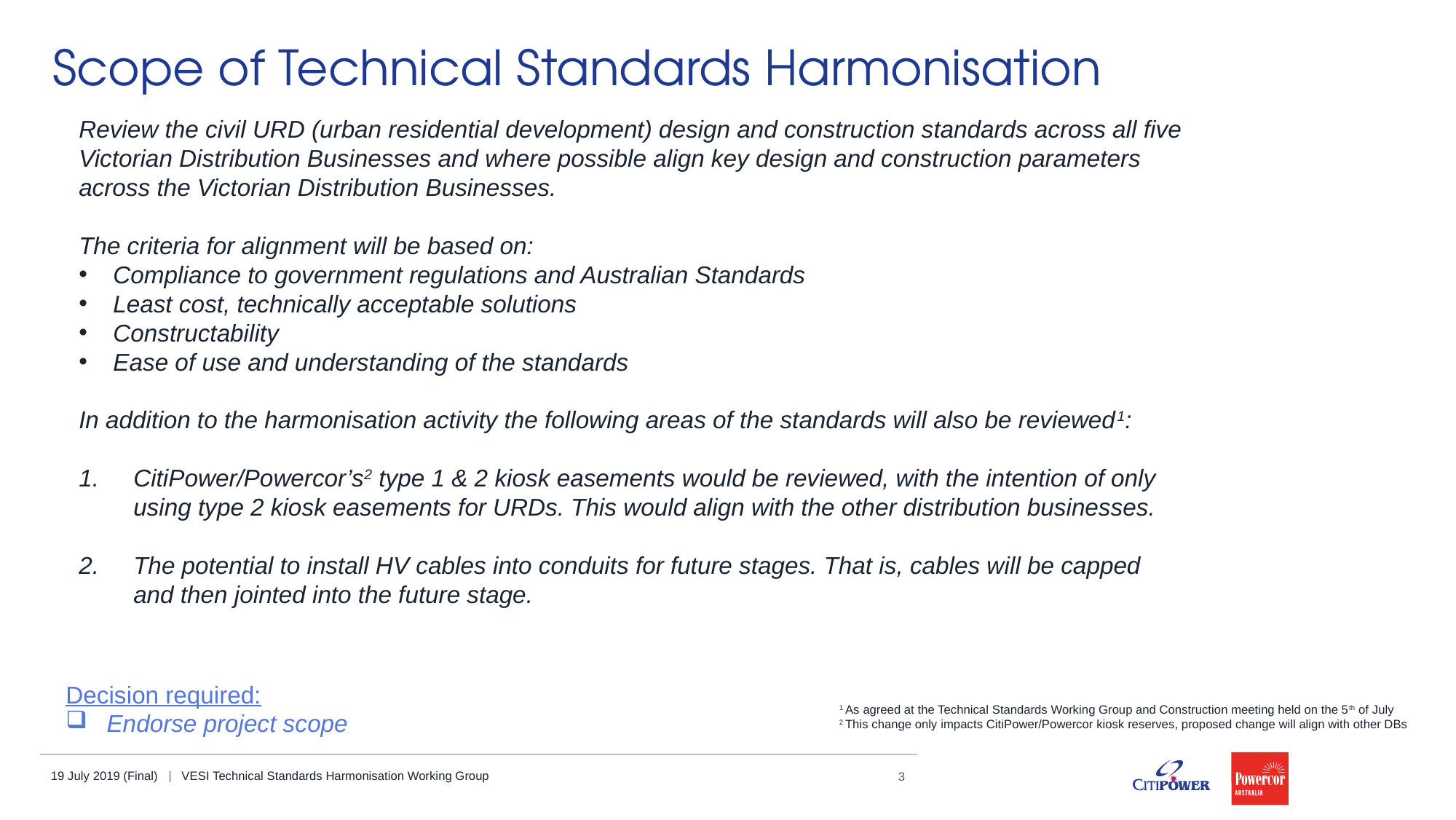

# Scope of Technical Standards Harmonisation
Review the civil URD (urban residential development) design and construction standards across all five Victorian Distribution Businesses and where possible align key design and construction parameters across the Victorian Distribution Businesses.

The criteria for alignment will be based on:
Compliance to government regulations and Australian Standards
Least cost, technically acceptable solutions
Constructability
Ease of use and understanding of the standards

In addition to the harmonisation activity the following areas of the standards will also be reviewed1:

CitiPower/Powercor’s2 type 1 & 2 kiosk easements would be reviewed, with the intention of only using type 2 kiosk easements for URDs. This would align with the other distribution businesses.

The potential to install HV cables into conduits for future stages. That is, cables will be capped and then jointed into the future stage.
Decision required:
Endorse project scope
1 As agreed at the Technical Standards Working Group and Construction meeting held on the 5th of July
2 This change only impacts CitiPower/Powercor kiosk reserves, proposed change will align with other DBs